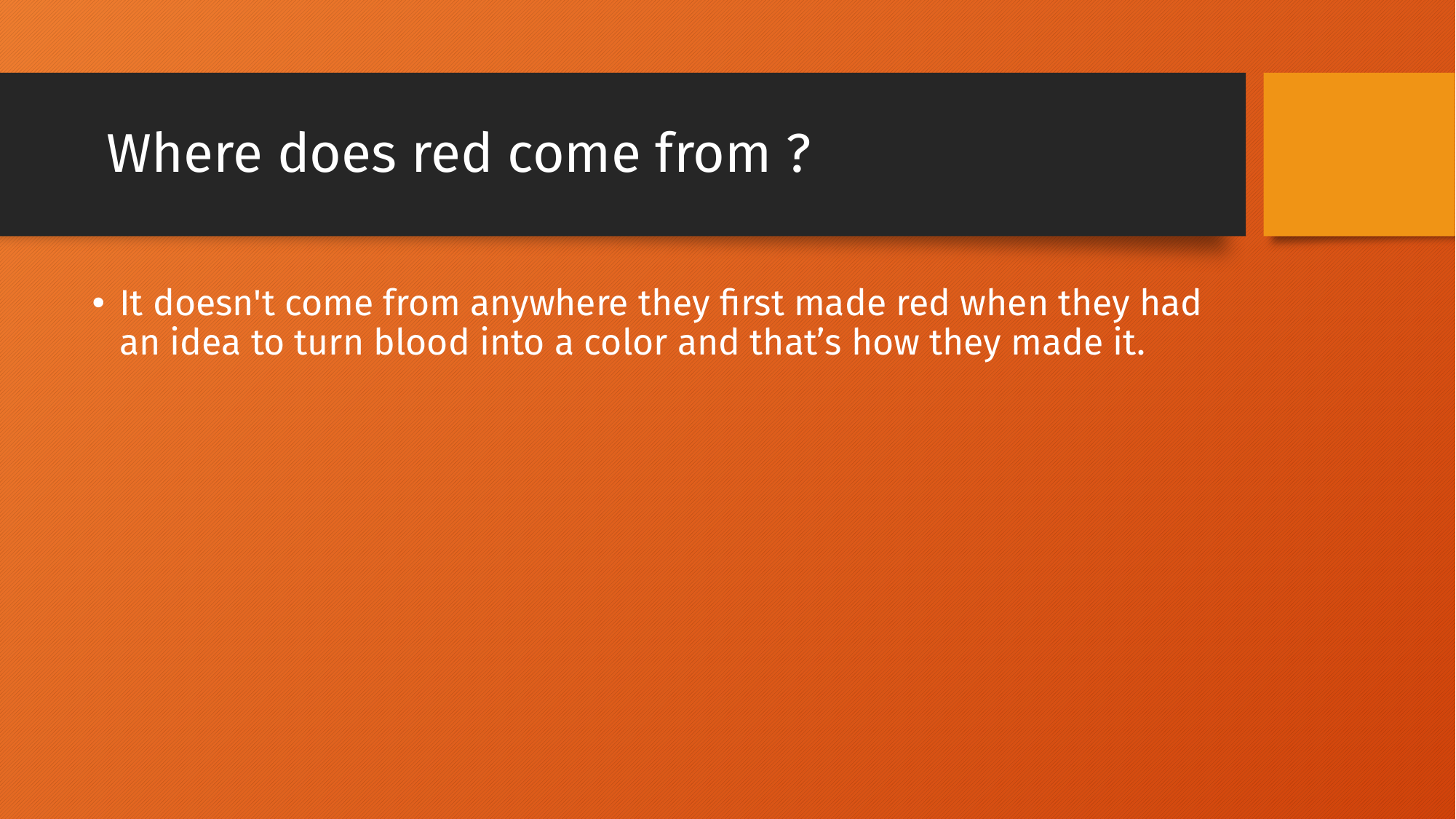

# Where does red come from ?
It doesn't come from anywhere they first made red when they had an idea to turn blood into a color and that’s how they made it.